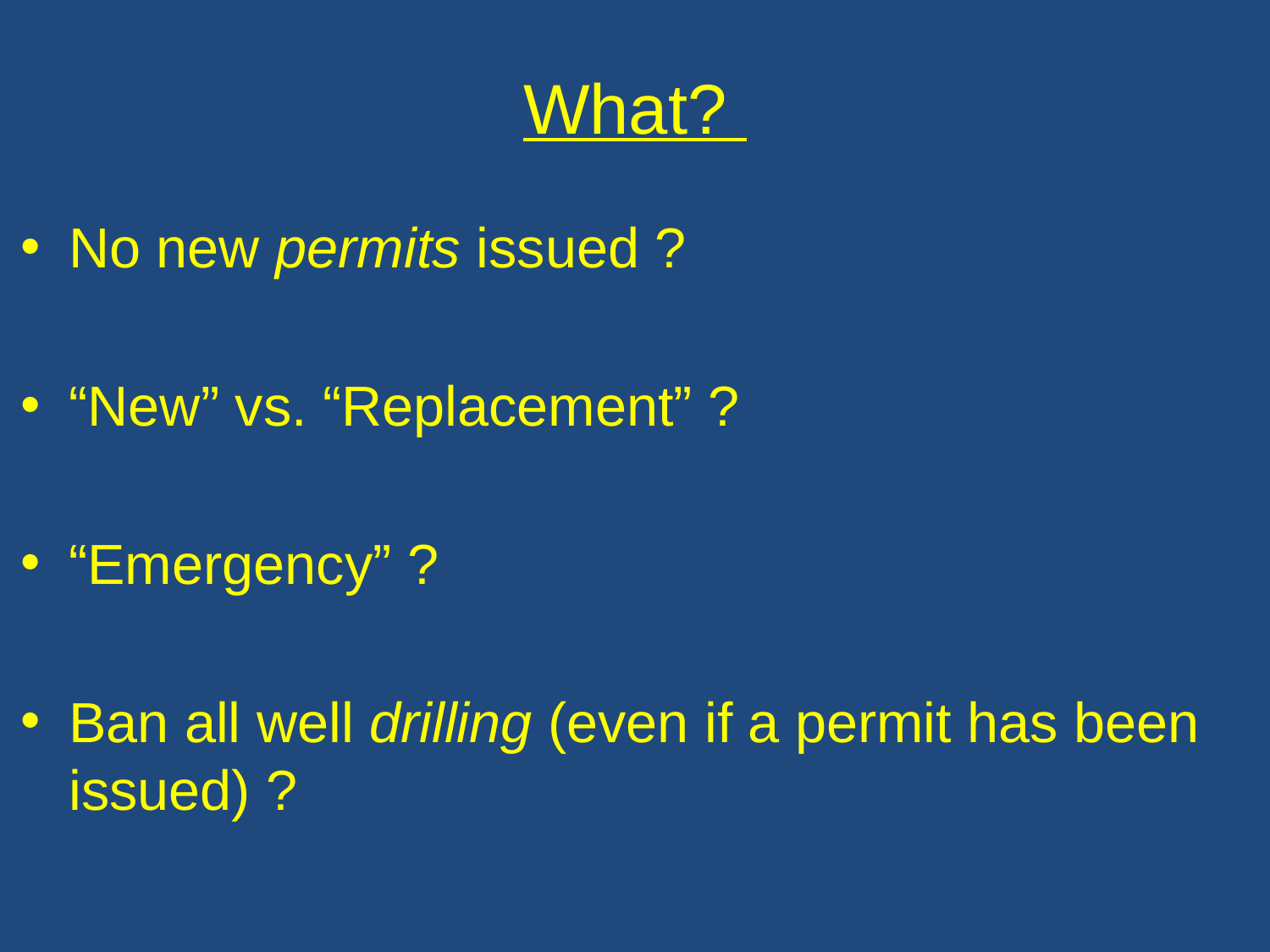

# What?
No new permits issued ?

“New” vs. “Replacement” ?

“Emergency” ?

Ban all well drilling (even if a permit has been issued) ?